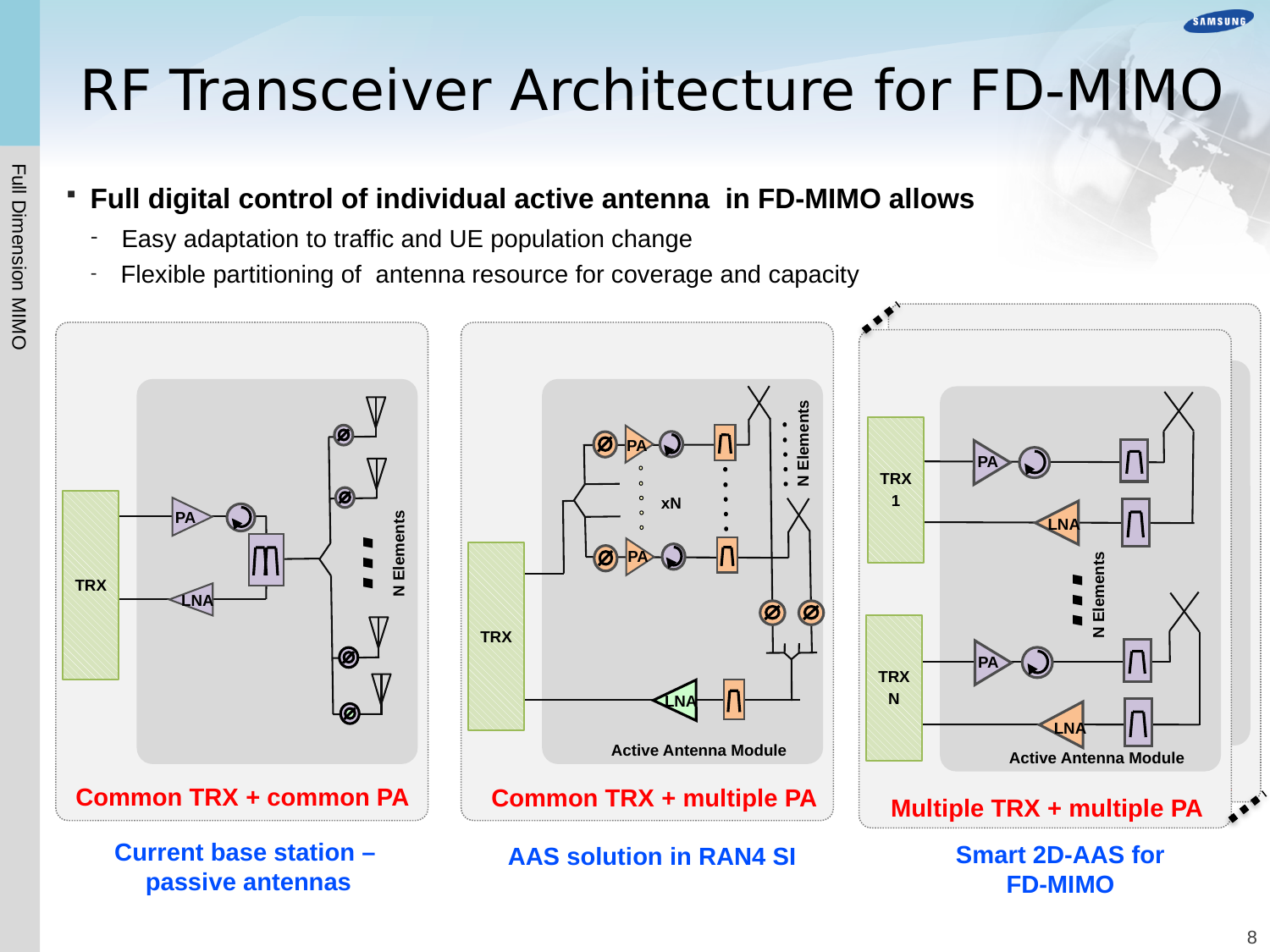

RF Transceiver Architecture for FD-MIMO
Full digital control of individual active antenna  in FD-MIMO allows
 Easy adaptation to traffic and UE population change
 Flexible partitioning of  antenna resource for coverage and capacity

TRX
1

PA

LNA

…
N Elements

TRX
N

PA

LNA

Active Antenna Module
Multiple TRX + multiple PA

PA

…

N Elements

TRX

LNA

N Elements
PA

xN

PA

TRX

LNA

Active Antenna Module

TRX
1

PA

LNA

…
N Elements

TRX
N

PA

LNA

Active Antenna Module
Multiple TRX + multiple PA
Full Dimension MIMO
Common TRX + common PA
Common TRX + multiple PA
Current base station –
passive antennas
Smart 2D-AAS for
FD-MIMO
AAS solution in RAN4 SI
8